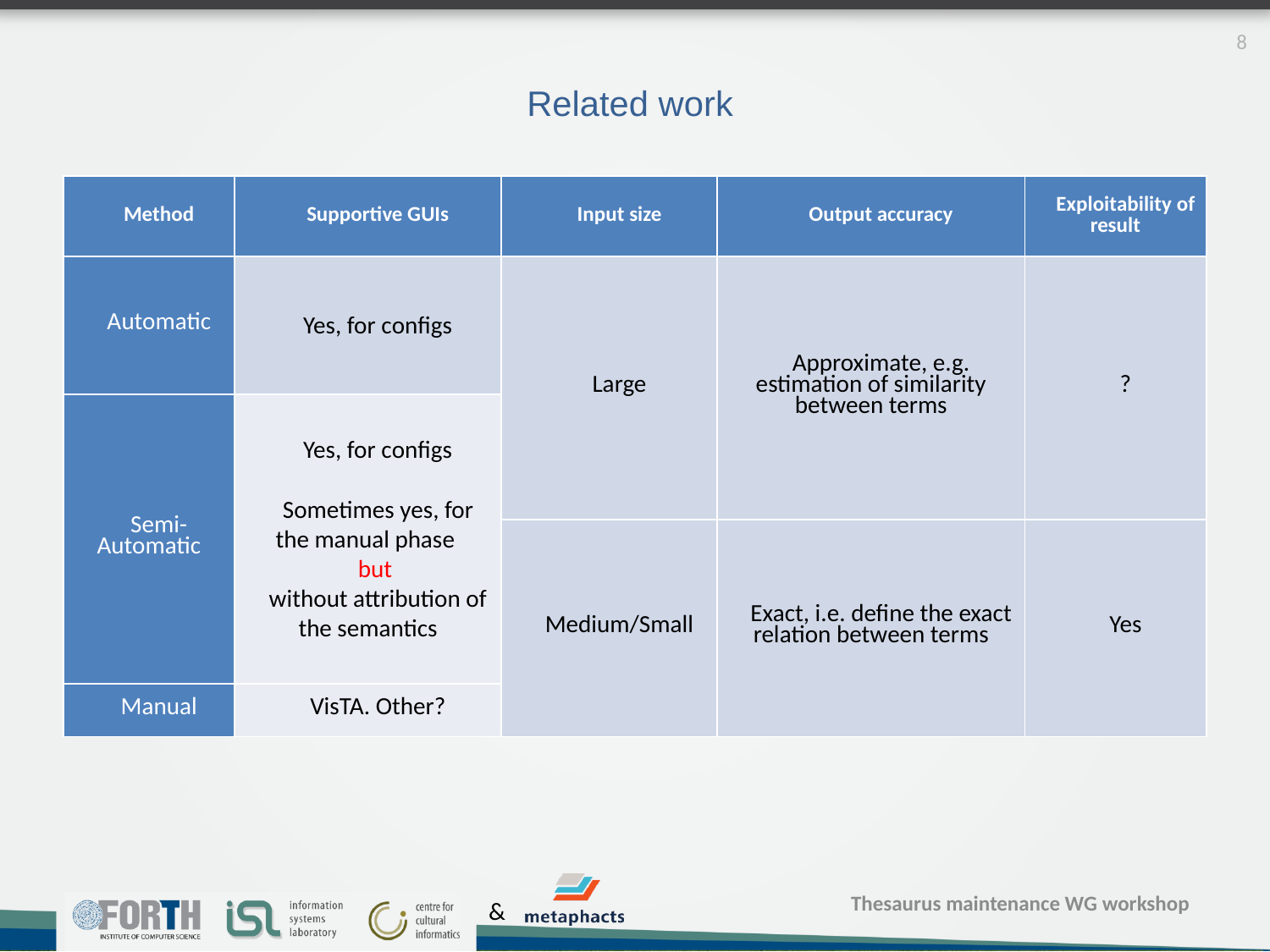

8
# Related work
| Method | Supportive GUIs | Input size | Output accuracy | Exploitability of result |
| --- | --- | --- | --- | --- |
| Automatic | Yes, for configs | Large | Approximate, e.g. estimation of similarity between terms | ? |
| Semi-Automatic | Yes, for configs Sometimes yes, for the manual phase but without attribution of the semantics |  |  |  |
|  |  | Medium/Small | Exact, i.e. define the exact relation between terms | Yes |
| Manual | VisTA. Other? |  |  |  |
Thesaurus maintenance WG workshop